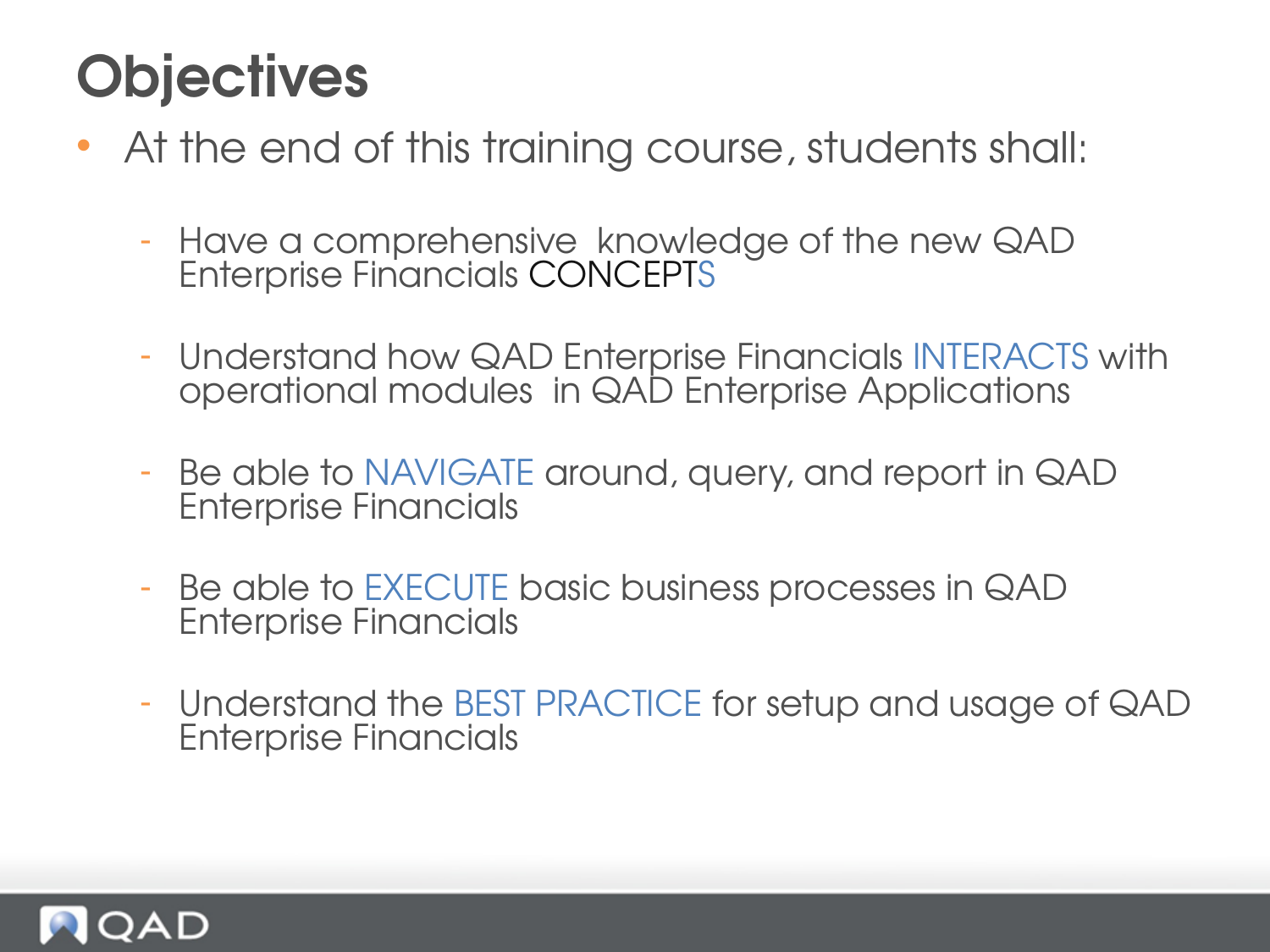

# Objectives
At the end of this training course, students shall:

Have a comprehensive  knowledge of the new QAD Enterprise Financials CONCEPTS

Understand how QAD Enterprise Financials INTERACTS with operational modules  in QAD Enterprise Applications

Be able to NAVIGATE around, query, and report in QAD Enterprise Financials

Be able to EXECUTE basic business processes in QAD Enterprise Financials

Understand the BEST PRACTICE for setup and usage of QAD Enterprise Financials